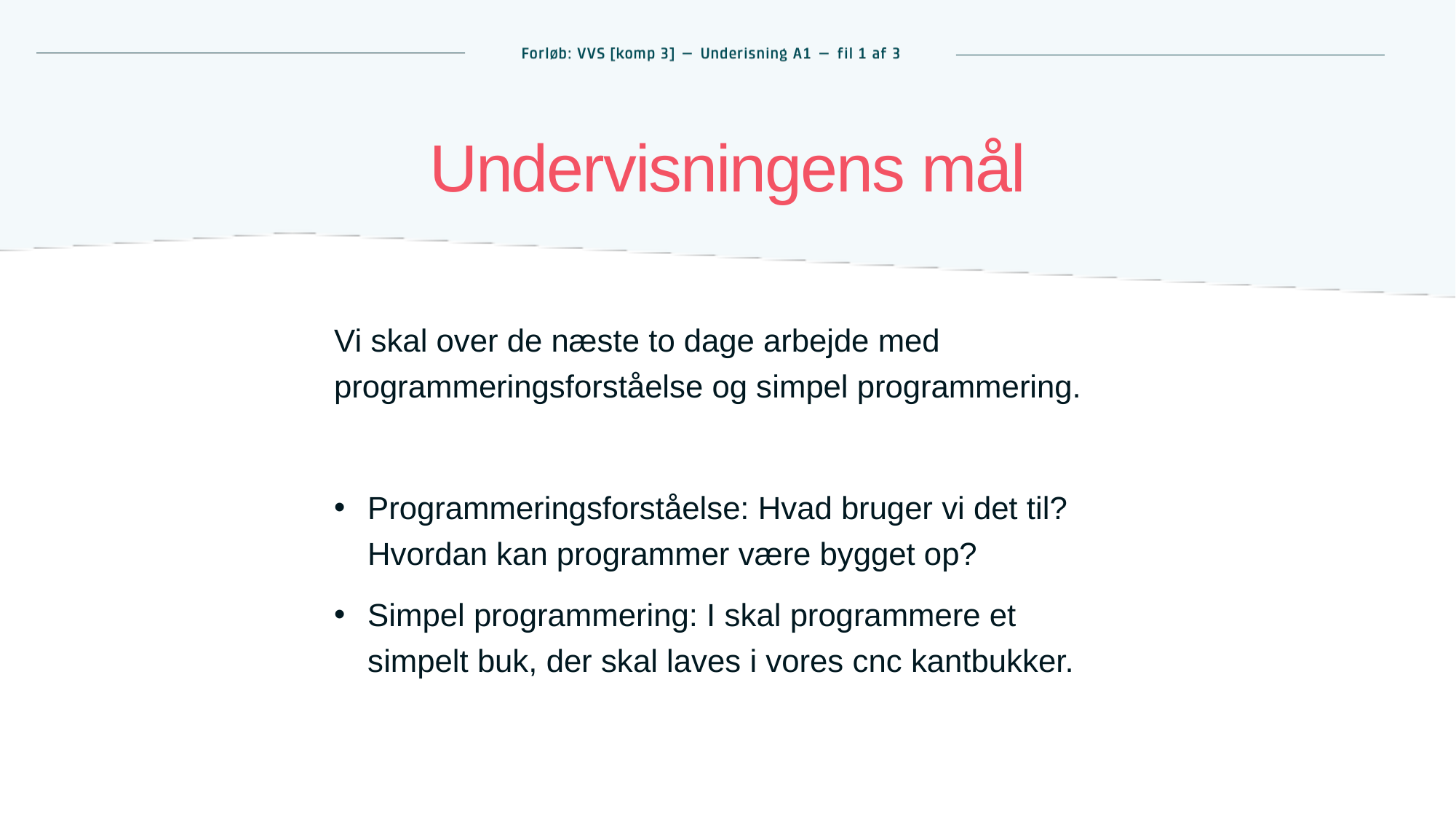

# Undervisningens mål
Vi skal over de næste to dage arbejde med programmeringsforståelse og simpel programmering.

Programmeringsforståelse: Hvad bruger vi det til? Hvordan kan programmer være bygget op?
Simpel programmering: I skal programmere et simpelt buk, der skal laves i vores cnc kantbukker.
2